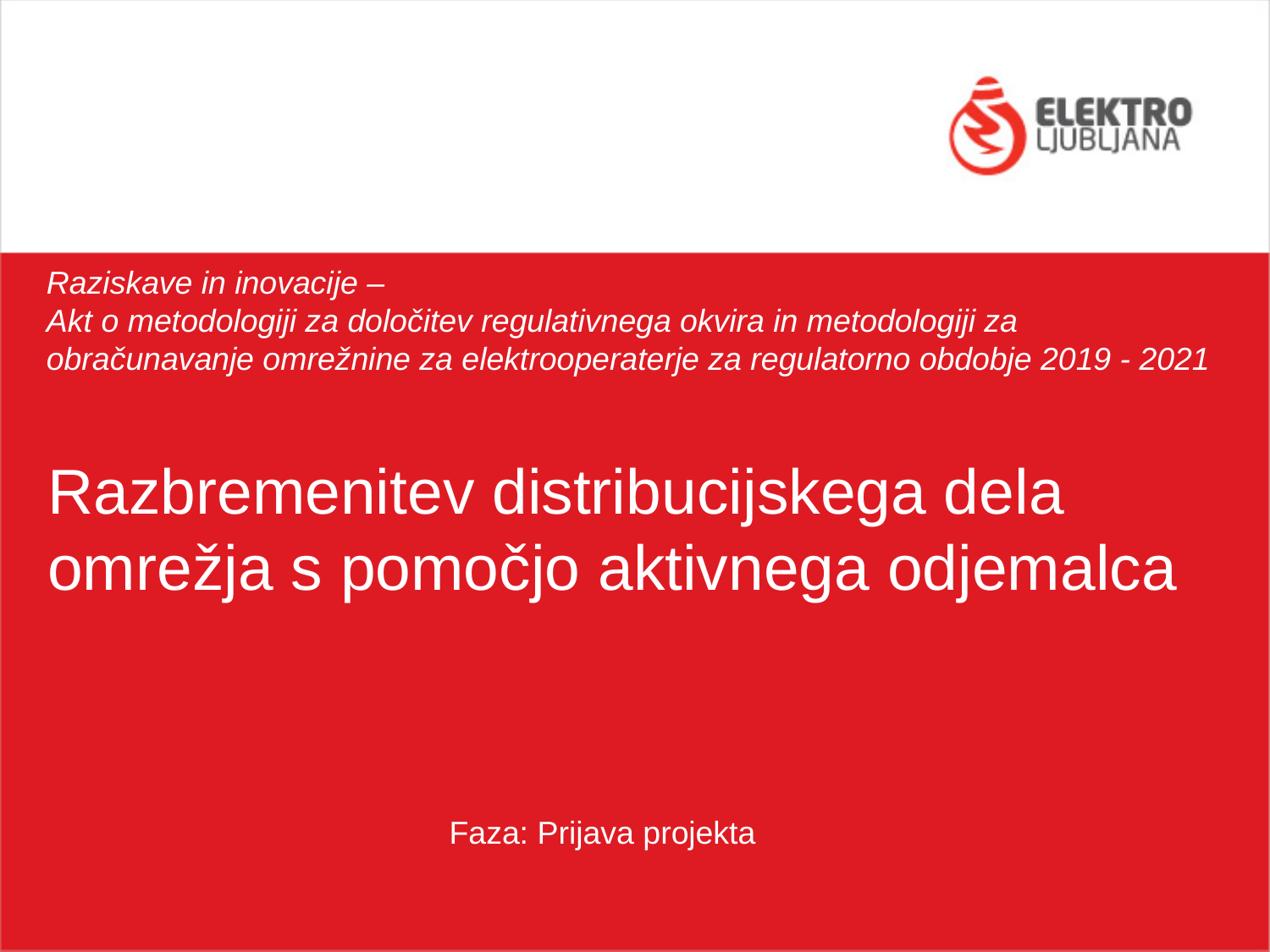

Raziskave in inovacije –
Akt o metodologiji za določitev regulativnega okvira in metodologiji za obračunavanje omrežnine za elektrooperaterje za regulatorno obdobje 2019 - 2021
# Razbremenitev distribucijskega dela omrežja s pomočjo aktivnega odjemalca
Faza: Prijava projekta